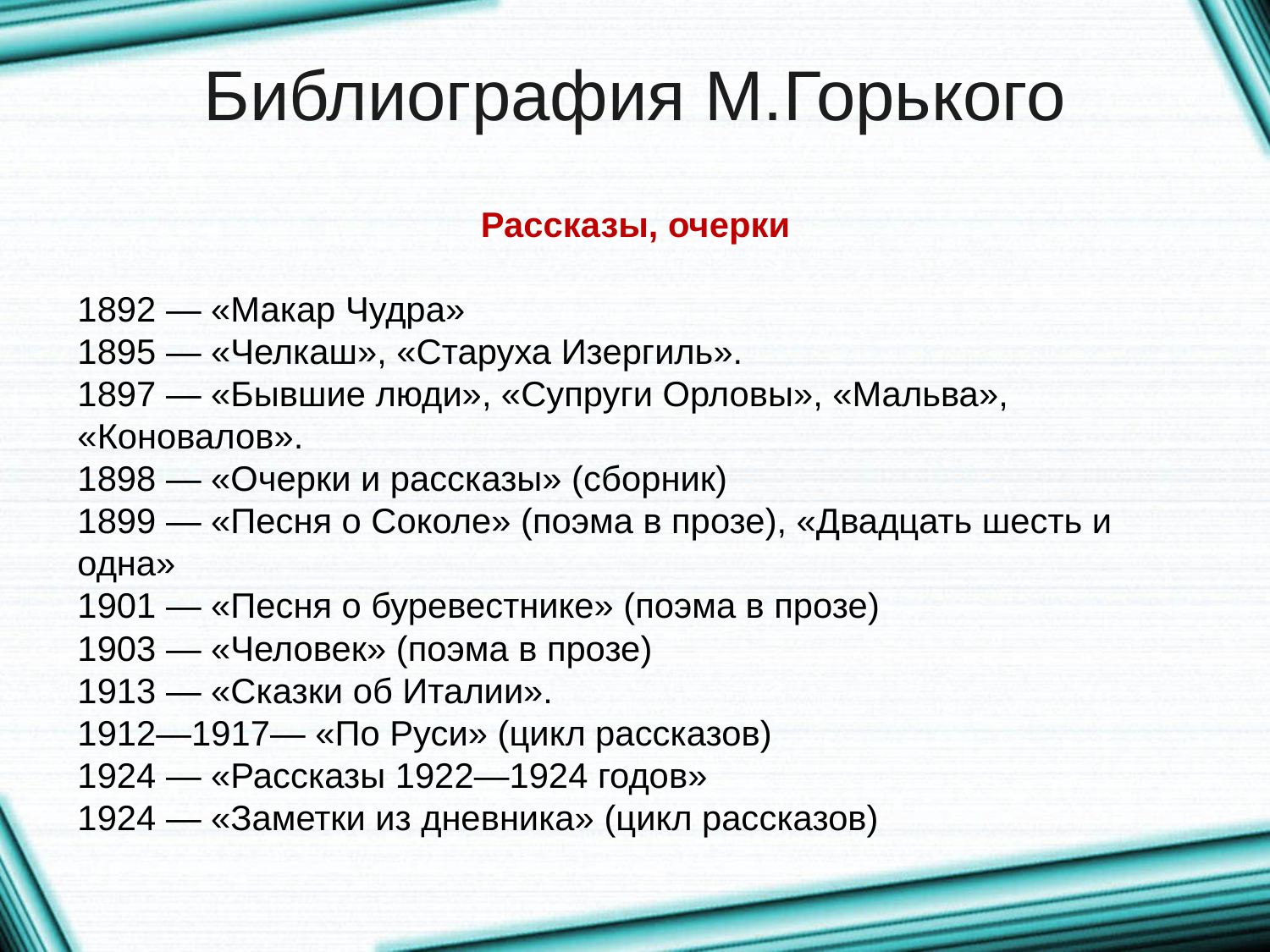

# Библиография М.Горького

Рассказы, очерки

1892 — «Макар Чудра»
1895 — «Челкаш», «Старуха Изергиль».
1897 — «Бывшие люди», «Супруги Орловы», «Мальва», «Коновалов».
1898 — «Очерки и рассказы» (сборник)
1899 — «Песня о Соколе» (поэма в прозе), «Двадцать шесть и одна»
1901 — «Песня о буревестнике» (поэма в прозе)
1903 — «Человек» (поэма в прозе)
1913 — «Сказки об Италии».
1912—1917— «По Руси» (цикл рассказов)
1924 — «Рассказы 1922—1924 годов»
1924 — «Заметки из дневника» (цикл рассказов)